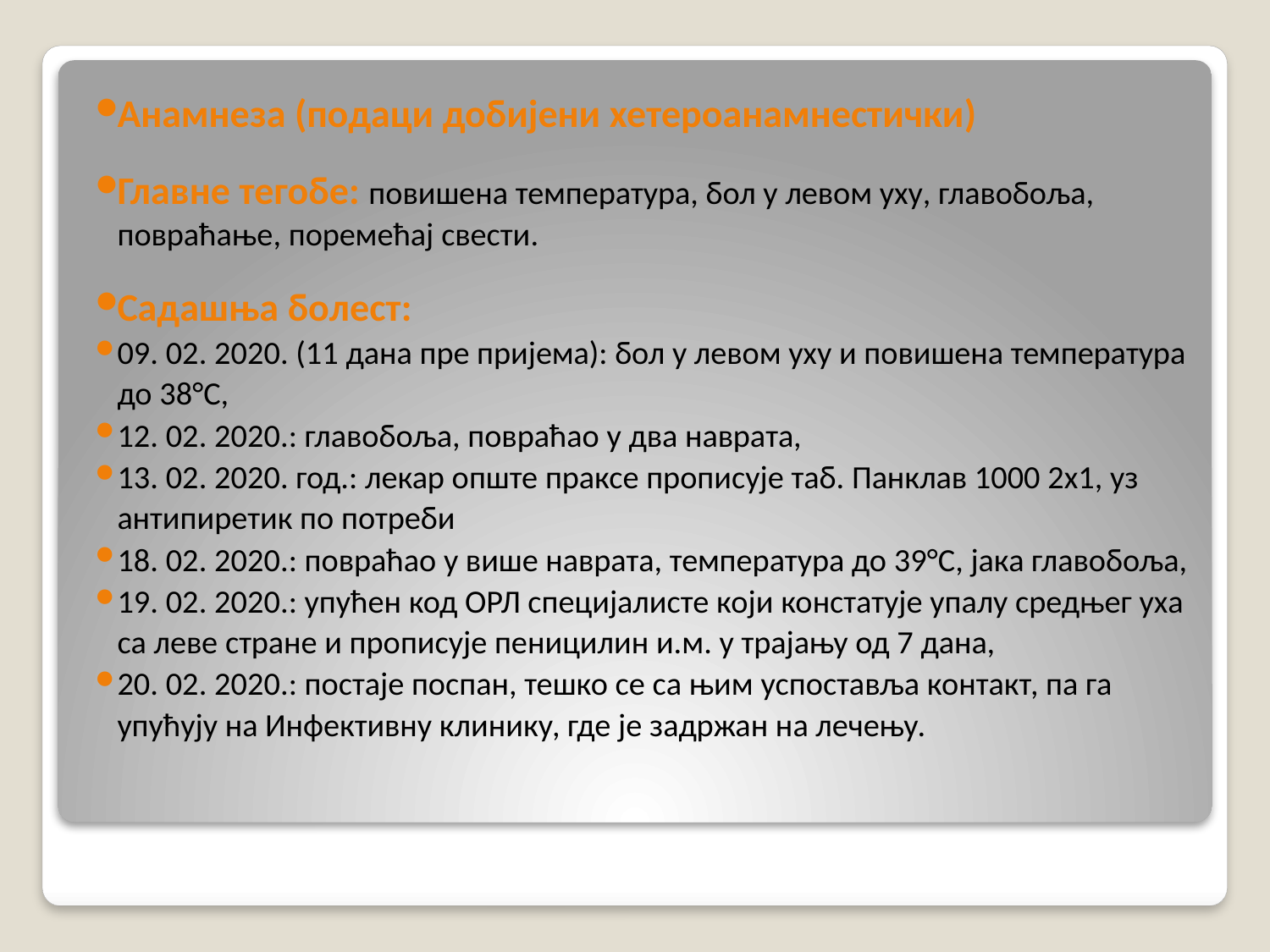

Анамнеза (подаци добијени хетероанамнестички)

Главне тегобе: повишена температура, бол у левом уху, главобоља, повраћање, поремећај свести.

Садашња болест:
09. 02. 2020. (11 дана пре пријема): бол у левом уху и повишена температура до 38°С,
12. 02. 2020.: главобоља, повраћао у два наврата,
13. 02. 2020. год.: лекар опште праксе прописује таб. Панклав 1000 2x1, уз антипиретик по потреби
18. 02. 2020.: повраћао у више наврата, температура до 39°С, јака главобоља,
19. 02. 2020.: упућен код ОРЛ специјалисте који констатује упалу средњег уха са леве стране и прописује пеницилин и.м. у трајању од 7 дана,
20. 02. 2020.: постаје поспан, тешко се са њим успоставља контакт, па га упућују на Инфективну клинику, где је задржан на лечењу.